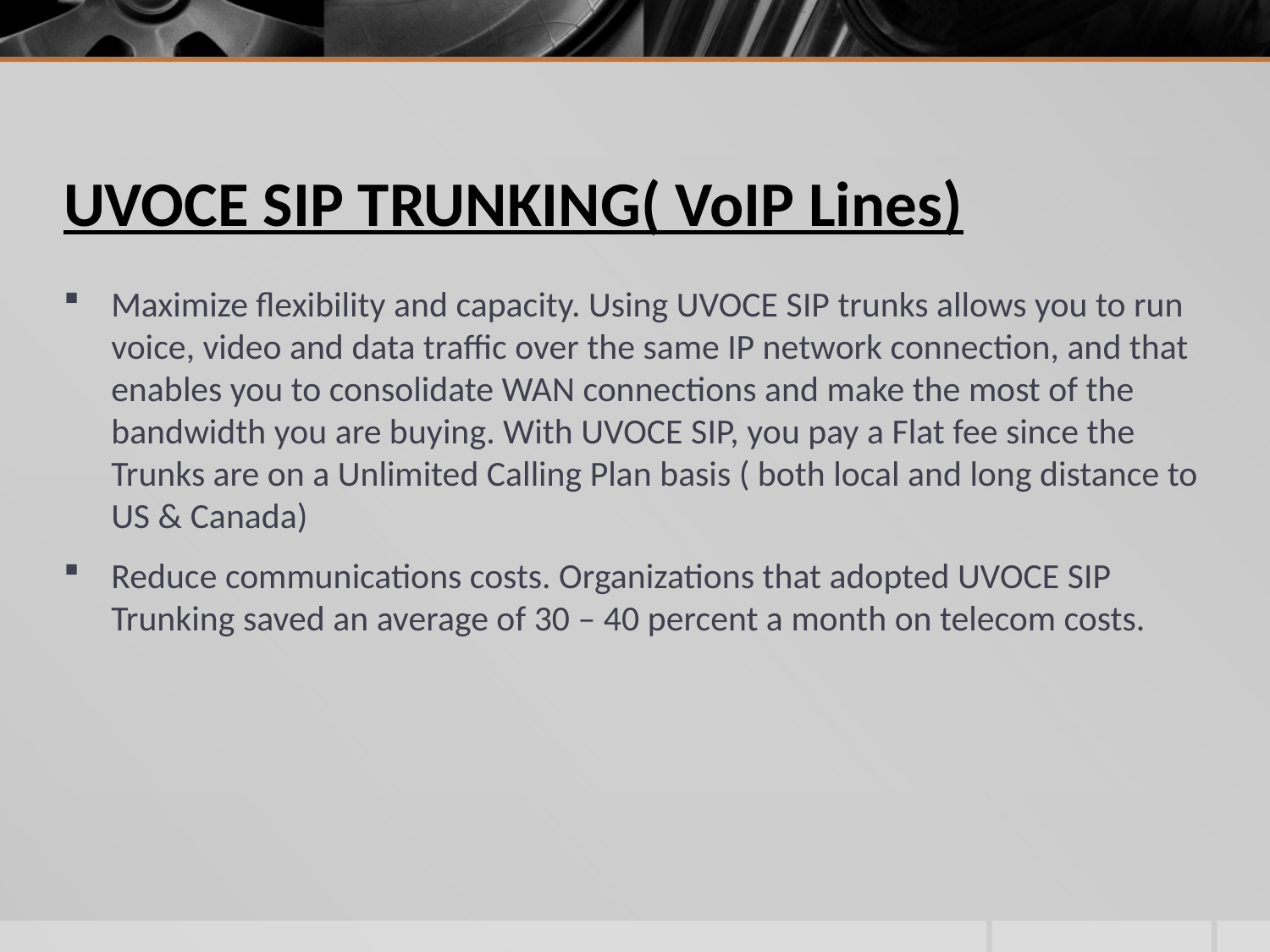

# UVOCE SIP TRUNKING( VoIP Lines)
Maximize flexibility and capacity. Using UVOCE SIP trunks allows you to run voice, video and data traffic over the same IP network connection, and that enables you to consolidate WAN connections and make the most of the bandwidth you are buying. With UVOCE SIP, you pay a Flat fee since the Trunks are on a Unlimited Calling Plan basis ( both local and long distance to US & Canada)
Reduce communications costs. Organizations that adopted UVOCE SIP Trunking saved an average of 30 – 40 percent a month on telecom costs.